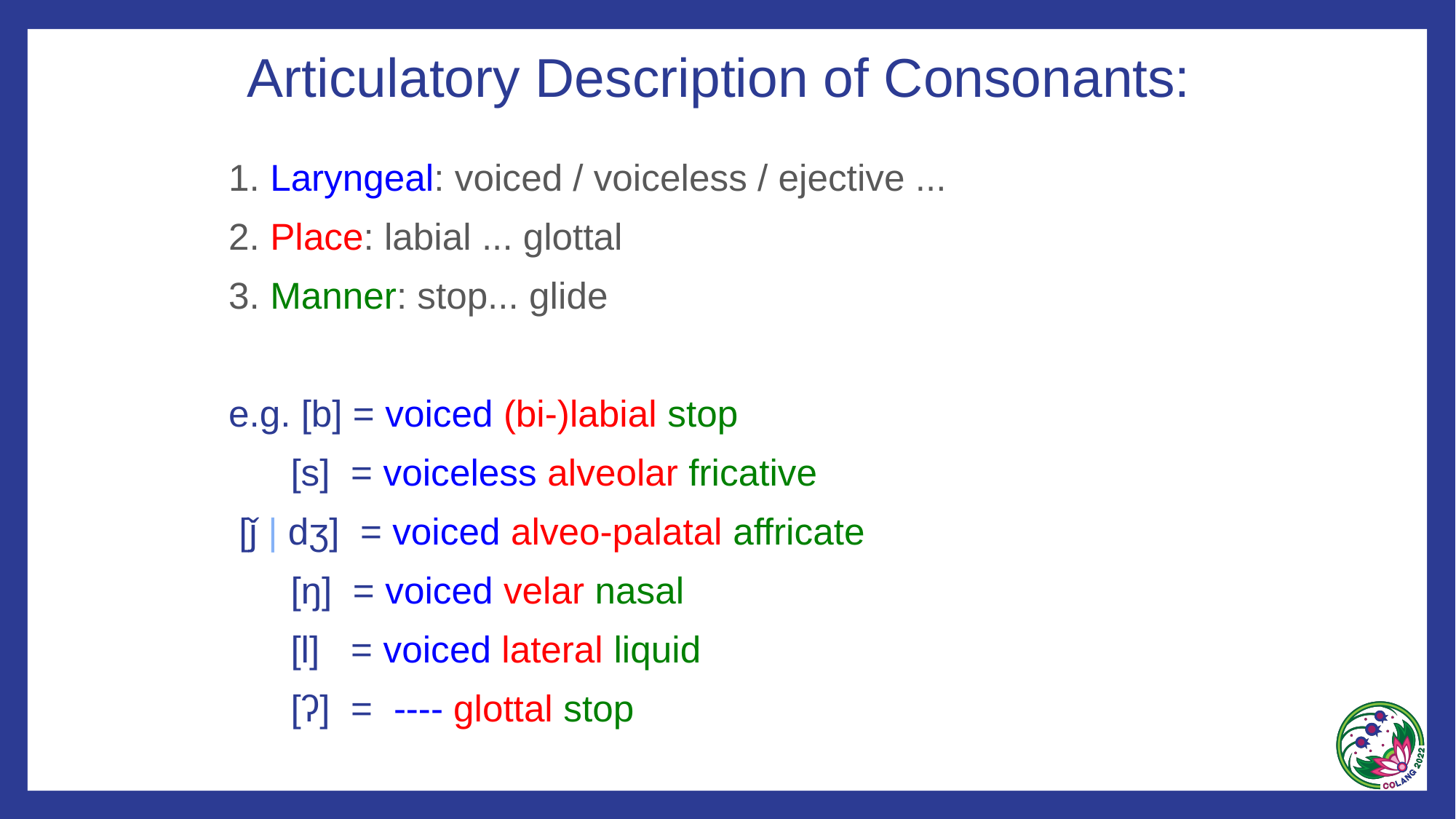

# Articulatory Description of Consonants:
1. Laryngeal: voiced / voiceless / ejective ...
2. Place: labial ... glottal
3. Manner: stop... glide

e.g. [b] = voiced (bi-)labial stop
      [s]  = voiceless alveolar fricative
 [ǰ | dʒ]  = voiced alveo-palatal affricate
      [ŋ]  = voiced velar nasal
      [l]   = voiced lateral liquid
      [ʔ]  =  ---- glottal stop